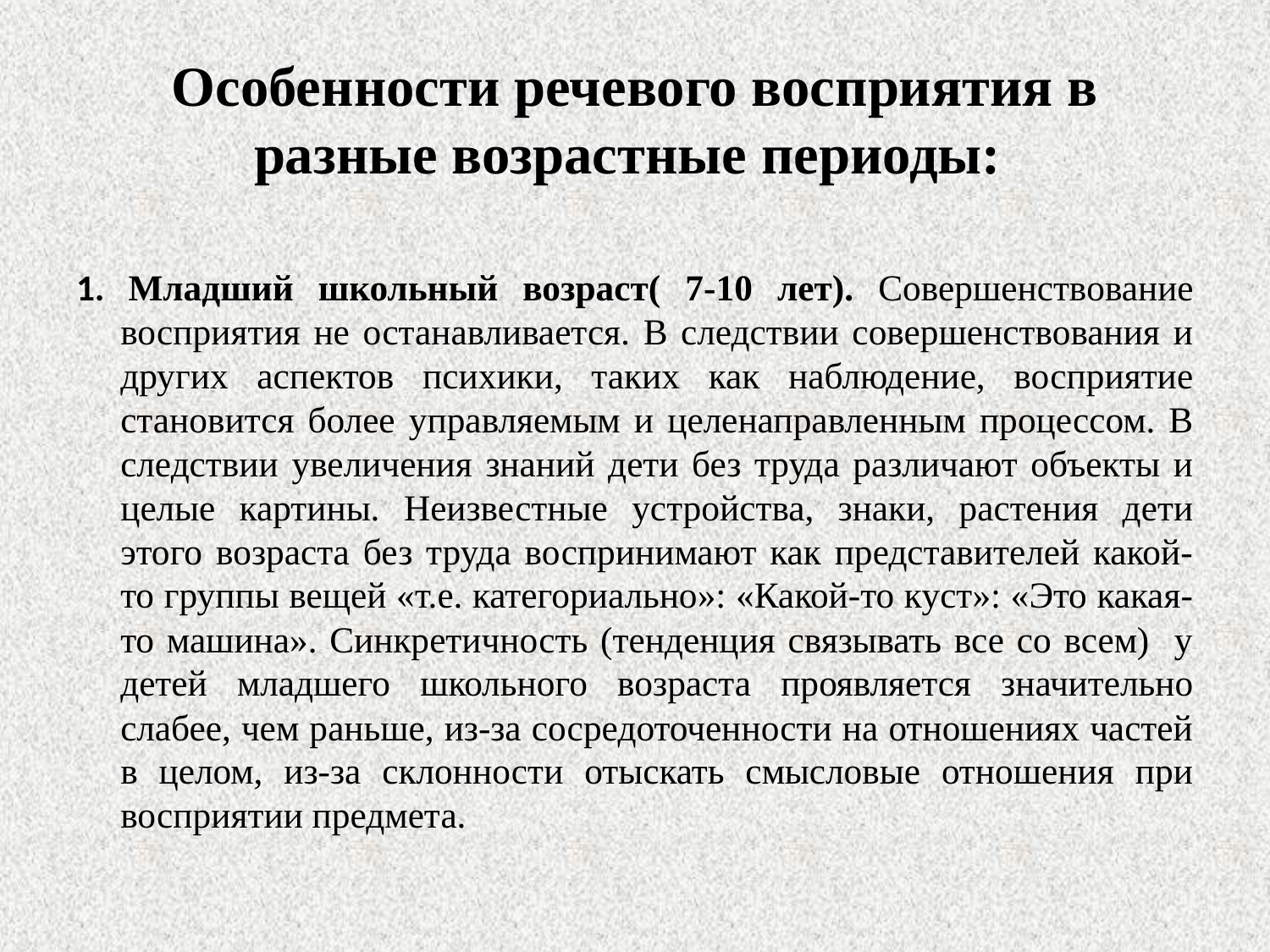

# Особенности речевого восприятия в разные возрастные периоды:
1. Младший школьный возраст( 7-10 лет). Совершенствование восприятия не останавливается. В следствии совершенствования и других аспектов психики, таких как наблюдение, восприятие становится более управляемым и целенаправленным процессом. В следствии увеличения знаний дети без труда различают объекты и целые картины. Неизвестные устройства, знаки, растения дети этого возраста без труда воспринимают как представителей какой-то группы вещей «т.е. категориально»: «Какой-то куст»: «Это какая-то машина». Синкретичность (тенденция связывать все со всем)  у детей младшего школьного возраста проявляется значительно слабее, чем раньше, из-за сосредоточенности на отношениях частей в целом, из-за склонности отыскать смысловые отношения при восприятии предмета.